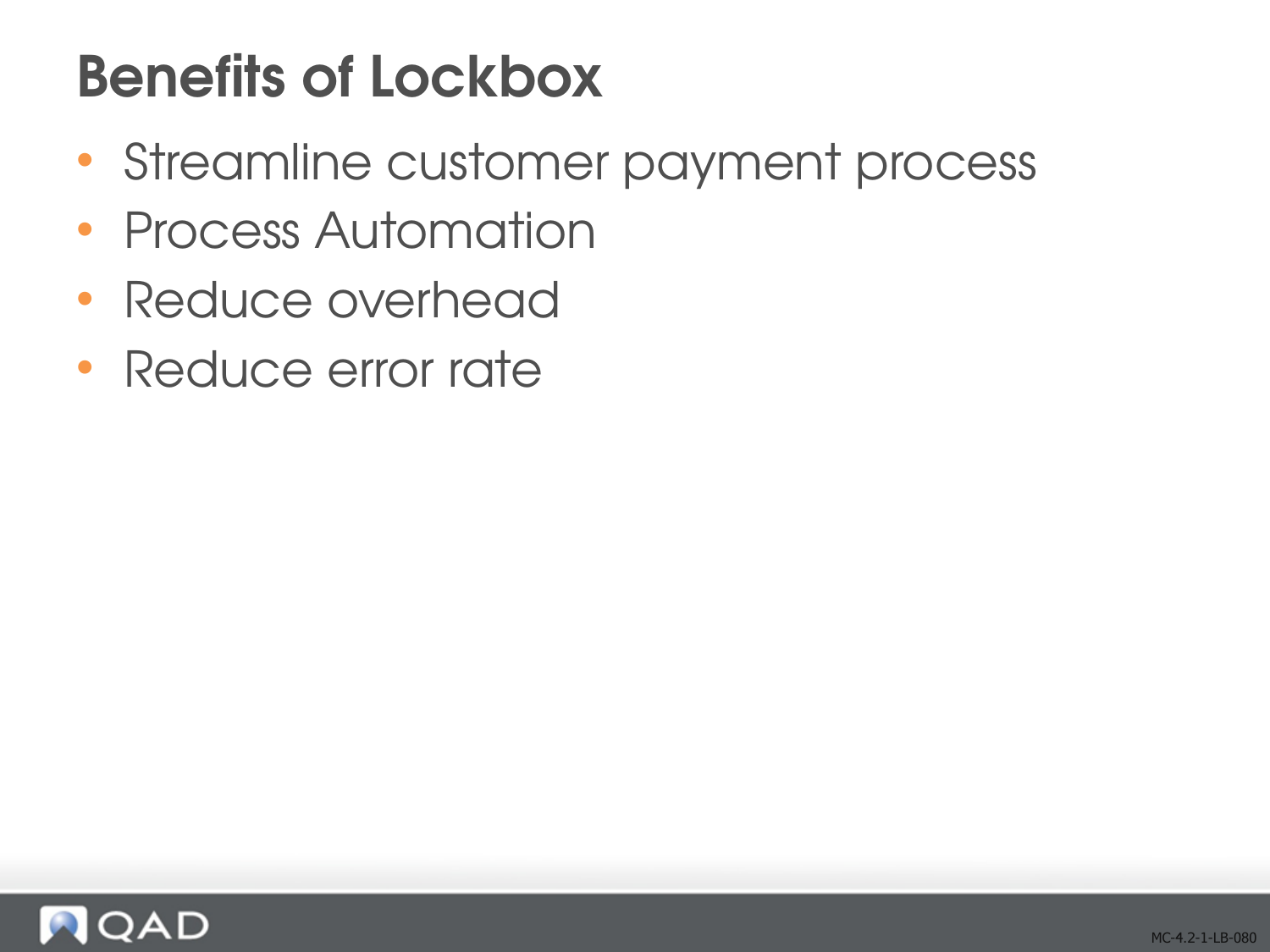

# Benefits of Lockbox
Streamline customer payment process
Process Automation
Reduce overhead
Reduce error rate
MC-4.2-1-LB-080